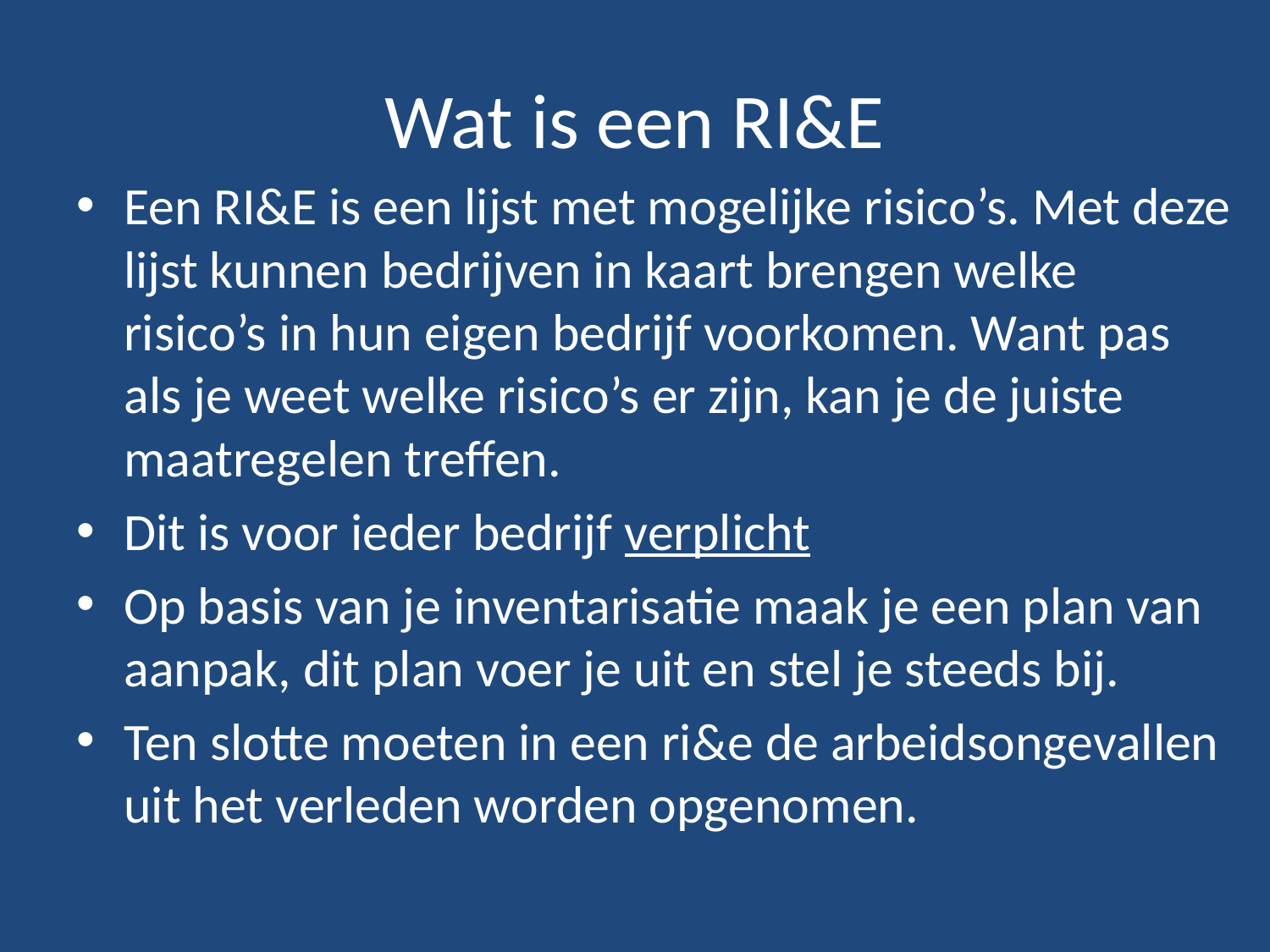

# Wat is een RI&E
Een RI&E is een lijst met mogelijke risico’s. Met deze lijst kunnen bedrijven in kaart brengen welke risico’s in hun eigen bedrijf voorkomen. Want pas als je weet welke risico’s er zijn, kan je de juiste maatregelen treffen.
Dit is voor ieder bedrijf verplicht
Op basis van je inventarisatie maak je een plan van aanpak, dit plan voer je uit en stel je steeds bij.
Ten slotte moeten in een ri&e de arbeidsongevallen uit het verleden worden opgenomen.